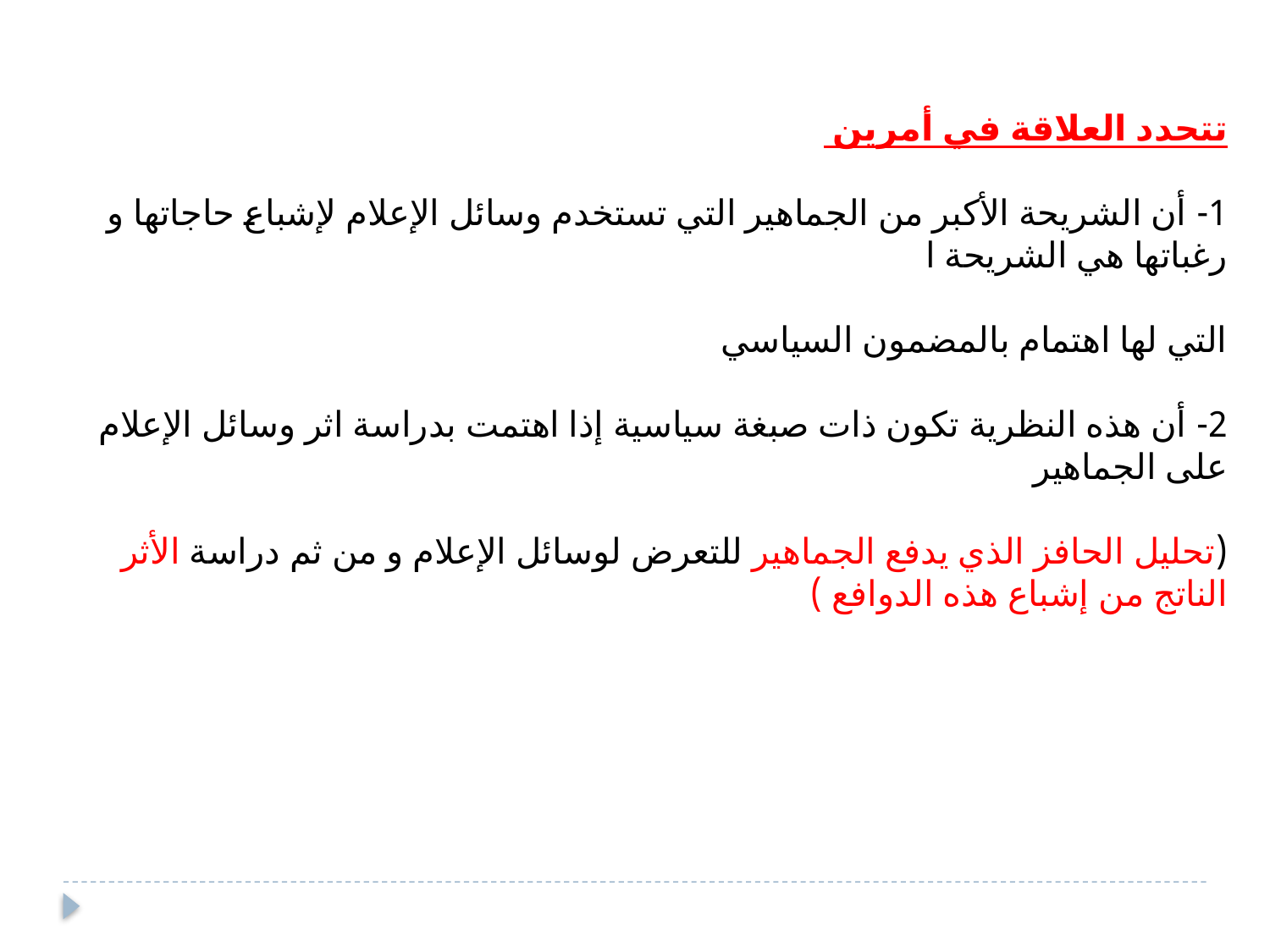

تتحدد العلاقة في أمرين

1- أن الشريحة الأكبر من الجماهير التي تستخدم وسائل الإعلام لإشباع حاجاتها و رغباتها هي الشريحة ا

التي لها اهتمام بالمضمون السياسي

2- أن هذه النظرية تكون ذات صبغة سياسية إذا اهتمت بدراسة اثر وسائل الإعلام على الجماهير

(تحليل الحافز الذي يدفع الجماهير للتعرض لوسائل الإعلام و من ثم دراسة الأثر الناتج من إشباع هذه الدوافع )